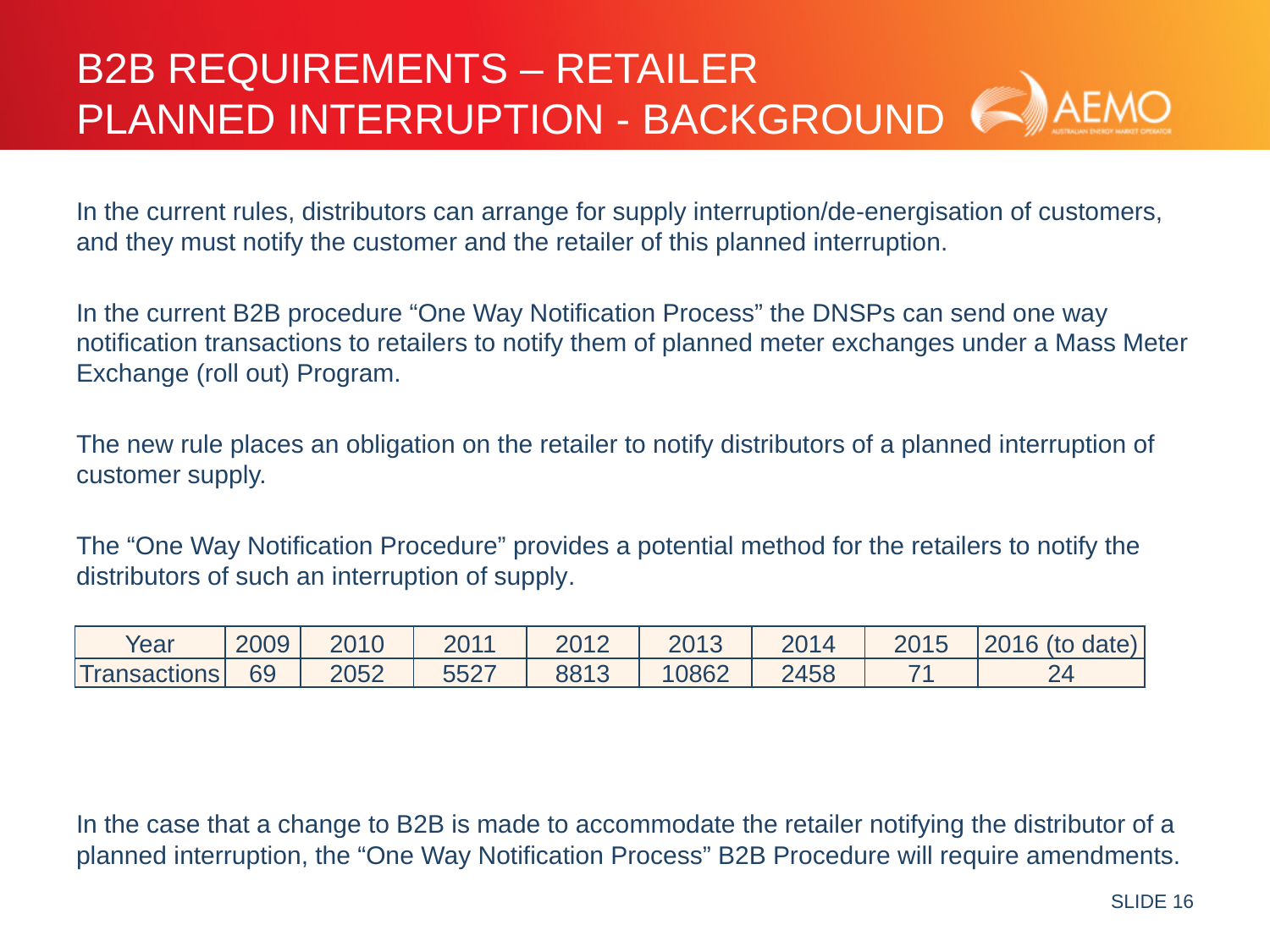

# B2B Requirements – Retailer Planned Interruption - Background
In the current rules, distributors can arrange for supply interruption/de-energisation of customers, and they must notify the customer and the retailer of this planned interruption.

In the current B2B procedure “One Way Notification Process” the DNSPs can send one way notification transactions to retailers to notify them of planned meter exchanges under a Mass Meter Exchange (roll out) Program.

The new rule places an obligation on the retailer to notify distributors of a planned interruption of customer supply.

The “One Way Notification Procedure” provides a potential method for the retailers to notify the distributors of such an interruption of supply.

The following table summarises the number of One Way Notifications in recent years.

In the case that a change to B2B is made to accommodate the retailer notifying the distributor of a planned interruption, the “One Way Notification Process” B2B Procedure will require amendments.
| Year | 2009 | 2010 | 2011 | 2012 | 2013 | 2014 | 2015 | 2016 (to date) |
| --- | --- | --- | --- | --- | --- | --- | --- | --- |
| Transactions | 69 | 2052 | 5527 | 8813 | 10862 | 2458 | 71 | 24 |